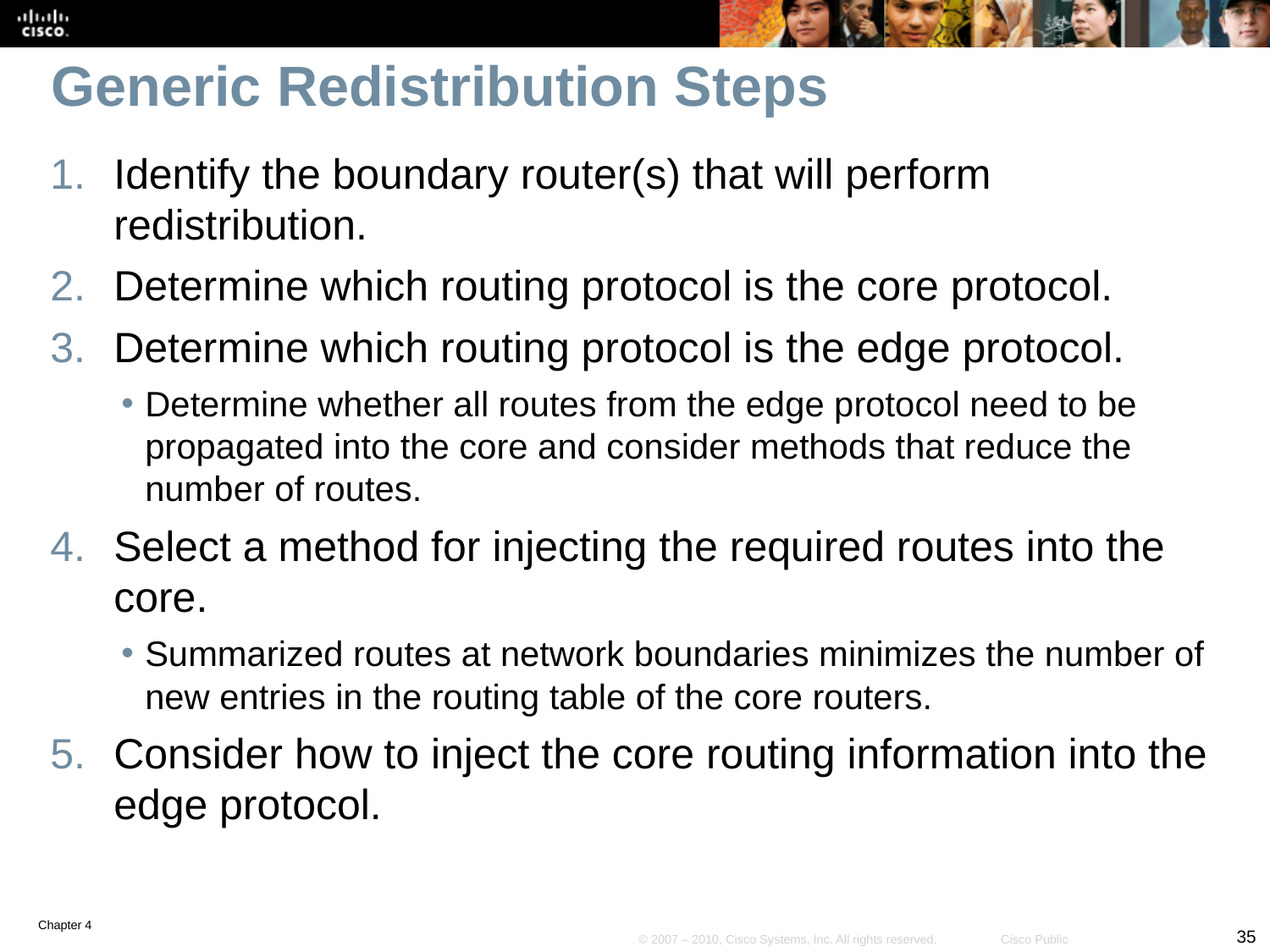

# Generic Redistribution Steps
Identify the boundary router(s) that will perform redistribution.
Determine which routing protocol is the core protocol.
Determine which routing protocol is the edge protocol.
Determine whether all routes from the edge protocol need to be propagated into the core and consider methods that reduce the number of routes.
Select a method for injecting the required routes into the core.
Summarized routes at network boundaries minimizes the number of new entries in the routing table of the core routers.
Consider how to inject the core routing information into the edge protocol.